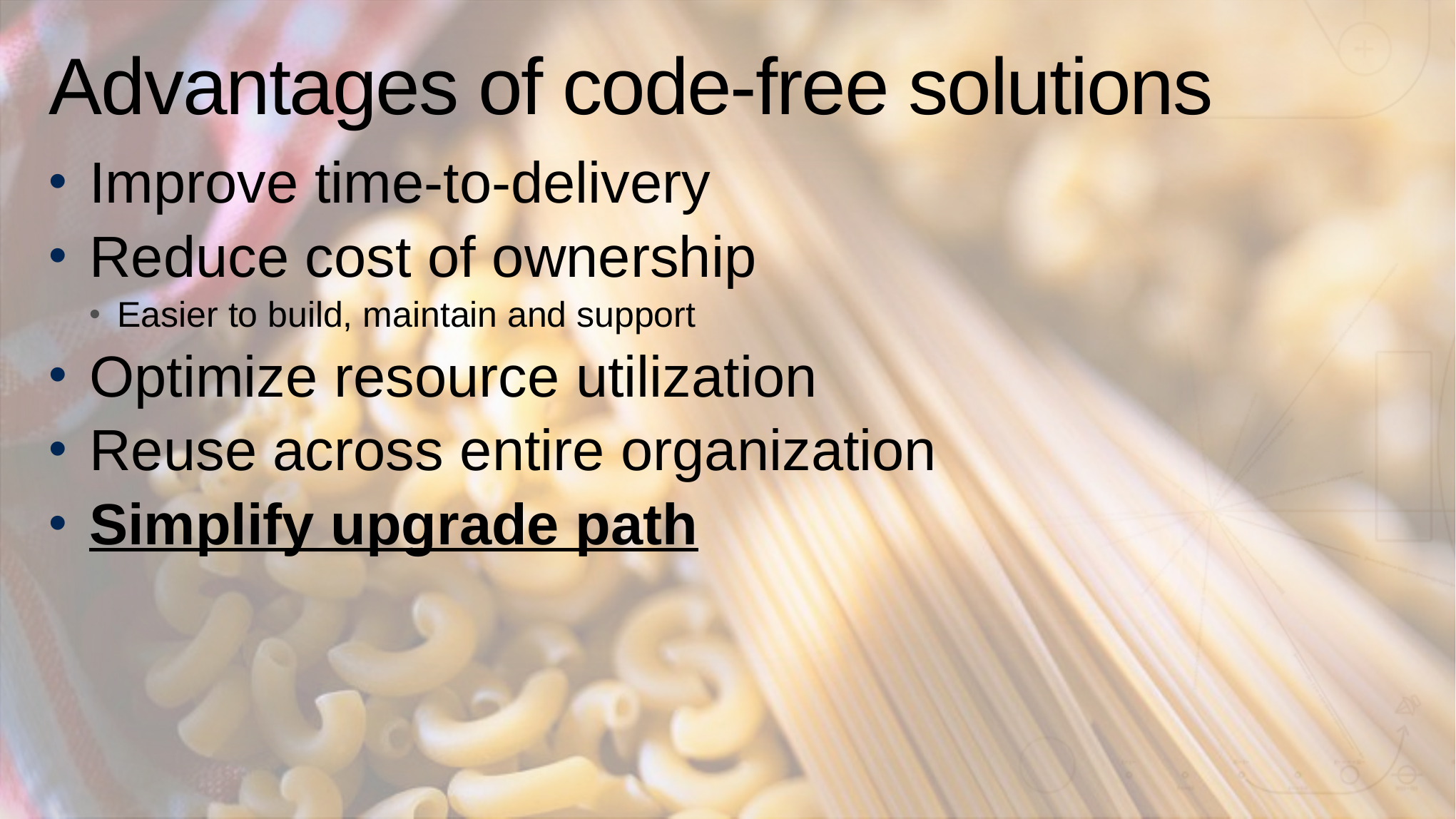

# Advantages of code-free solutions
Improve time-to-delivery
Reduce cost of ownership
Easier to build, maintain and support
Optimize resource utilization
Reuse across entire organization
Simplify upgrade path